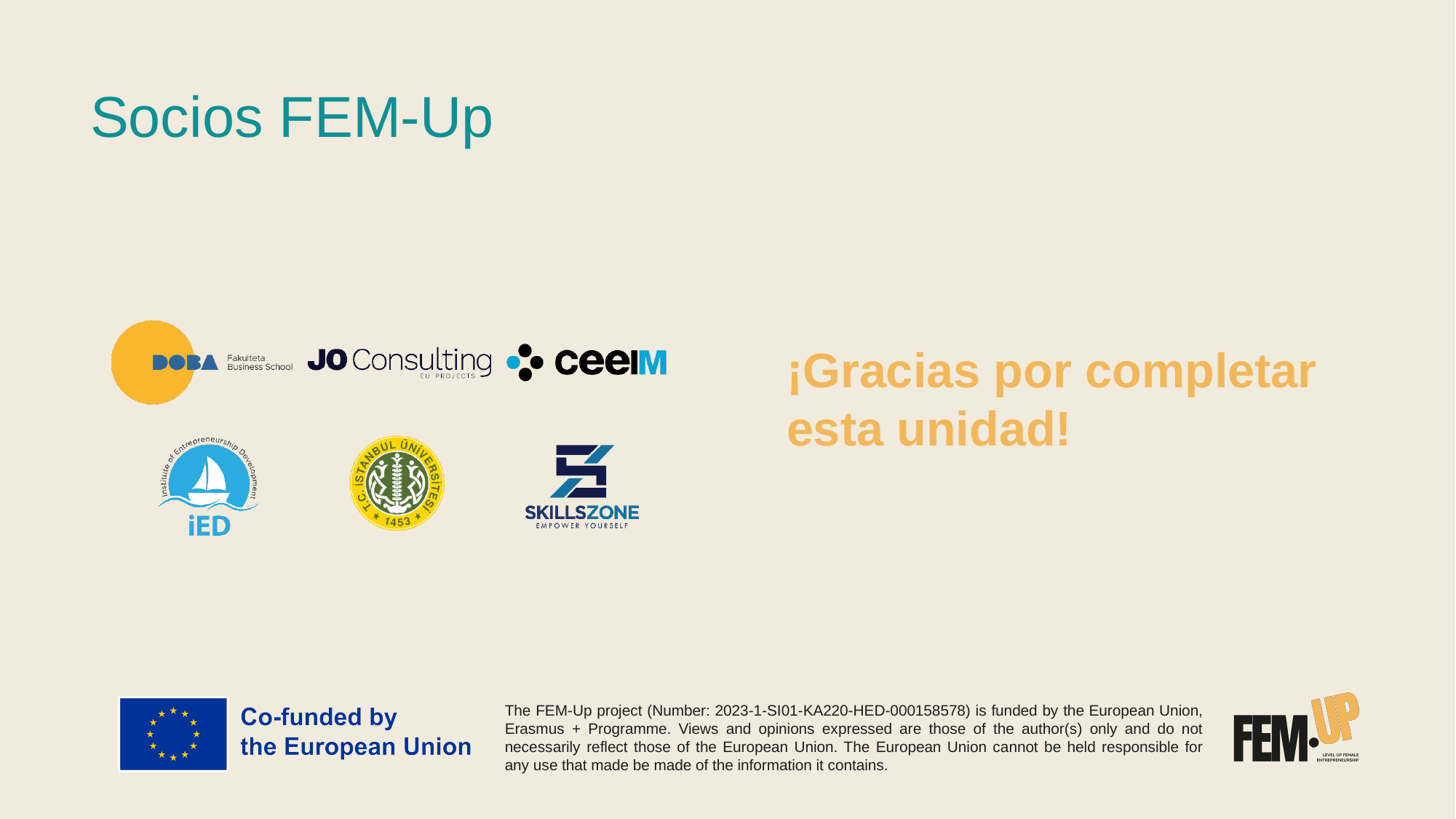

# Socios FEM-Up
¡Gracias por completar esta unidad!​